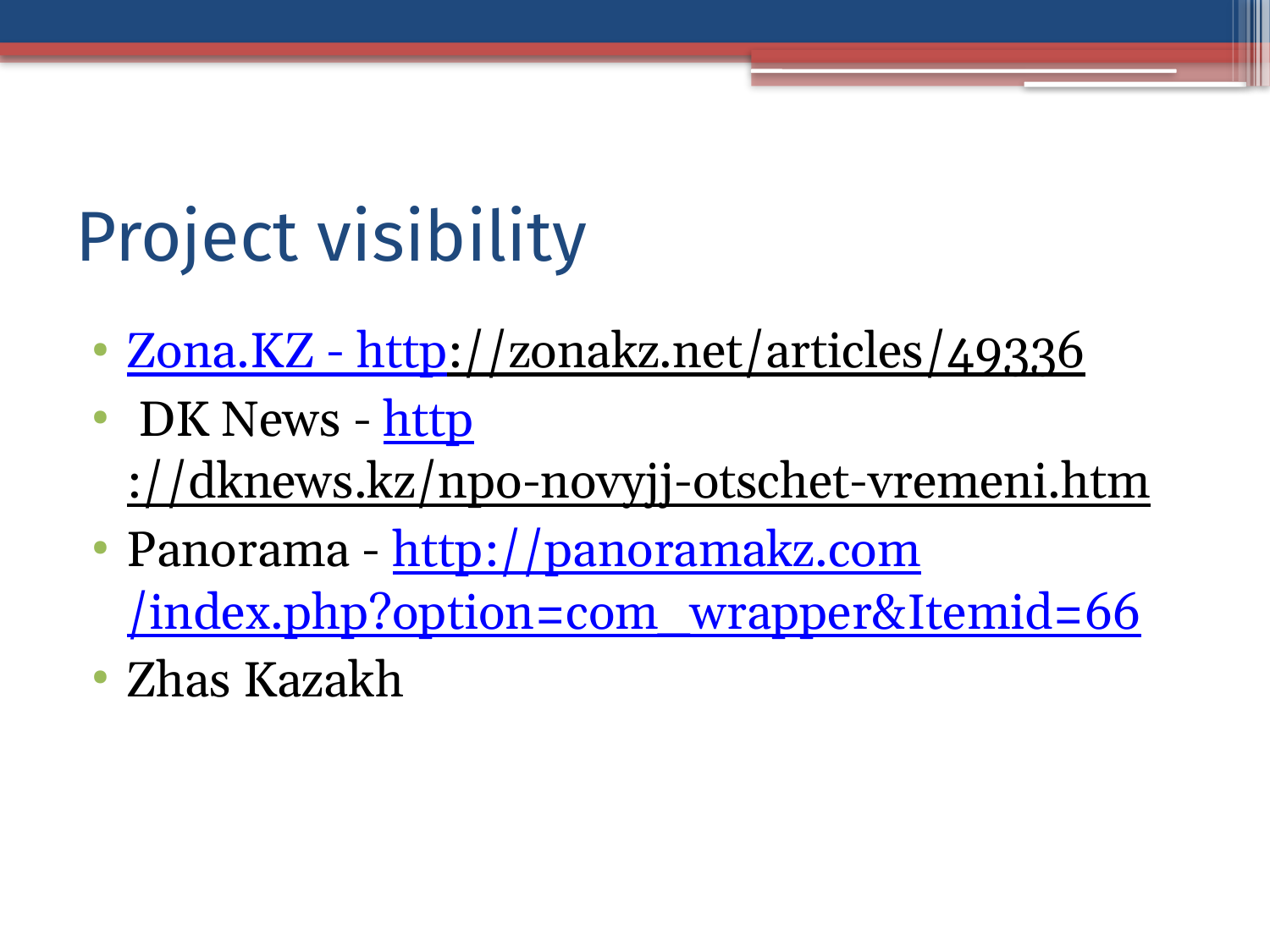

# Project visibility
Zona.KZ - http://zonakz.net/articles/49336
 DK News - http://dknews.kz/npo-novyjj-otschet-vremeni.htm
Panorama - http://panoramakz.com/index.php?option=com_wrapper&Itemid=66
Zhas Kazakh